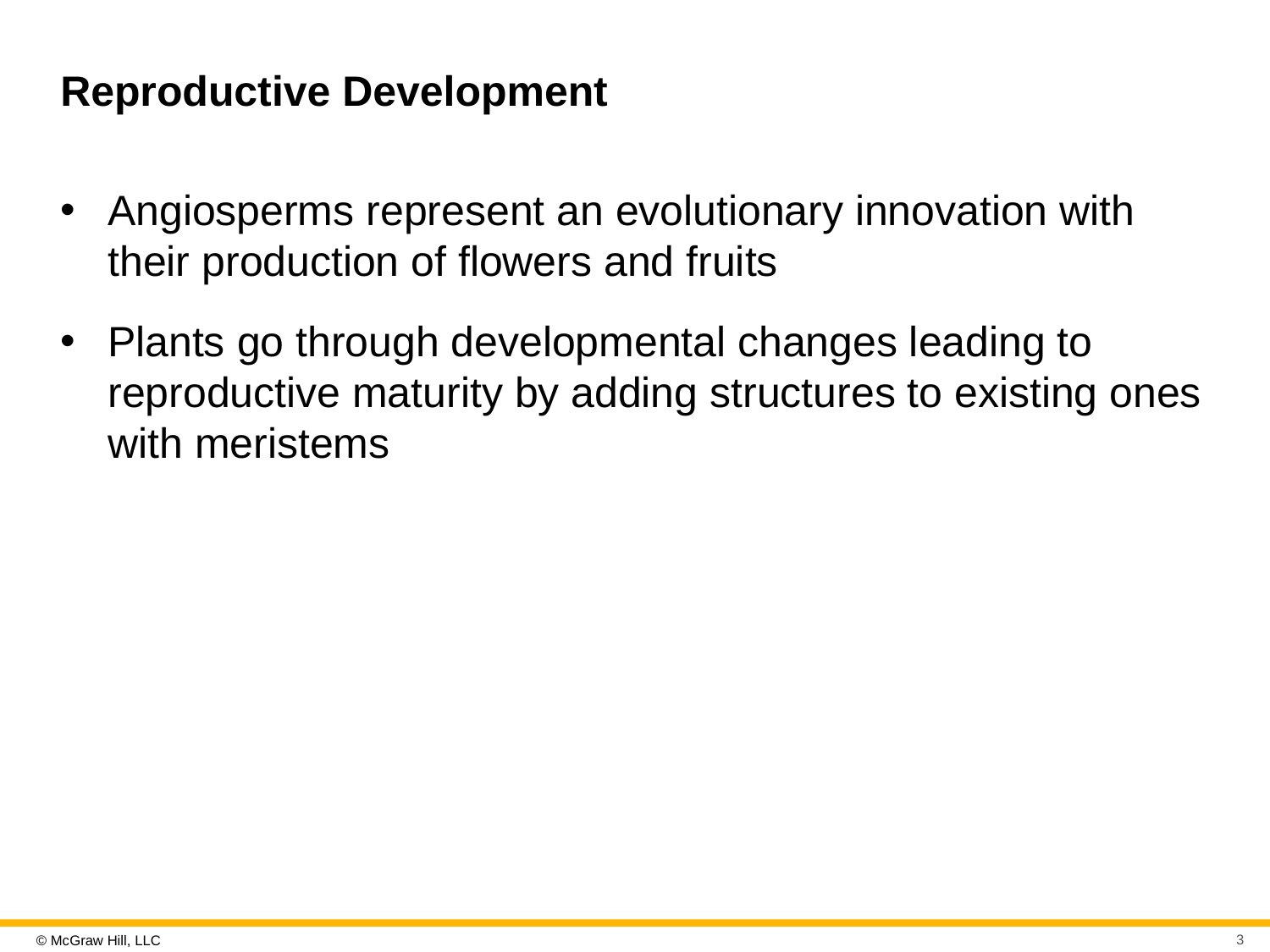

# Reproductive Development
Angiosperms represent an evolutionary innovation with their production of flowers and fruits
Plants go through developmental changes leading to reproductive maturity by adding structures to existing ones with meristems
3